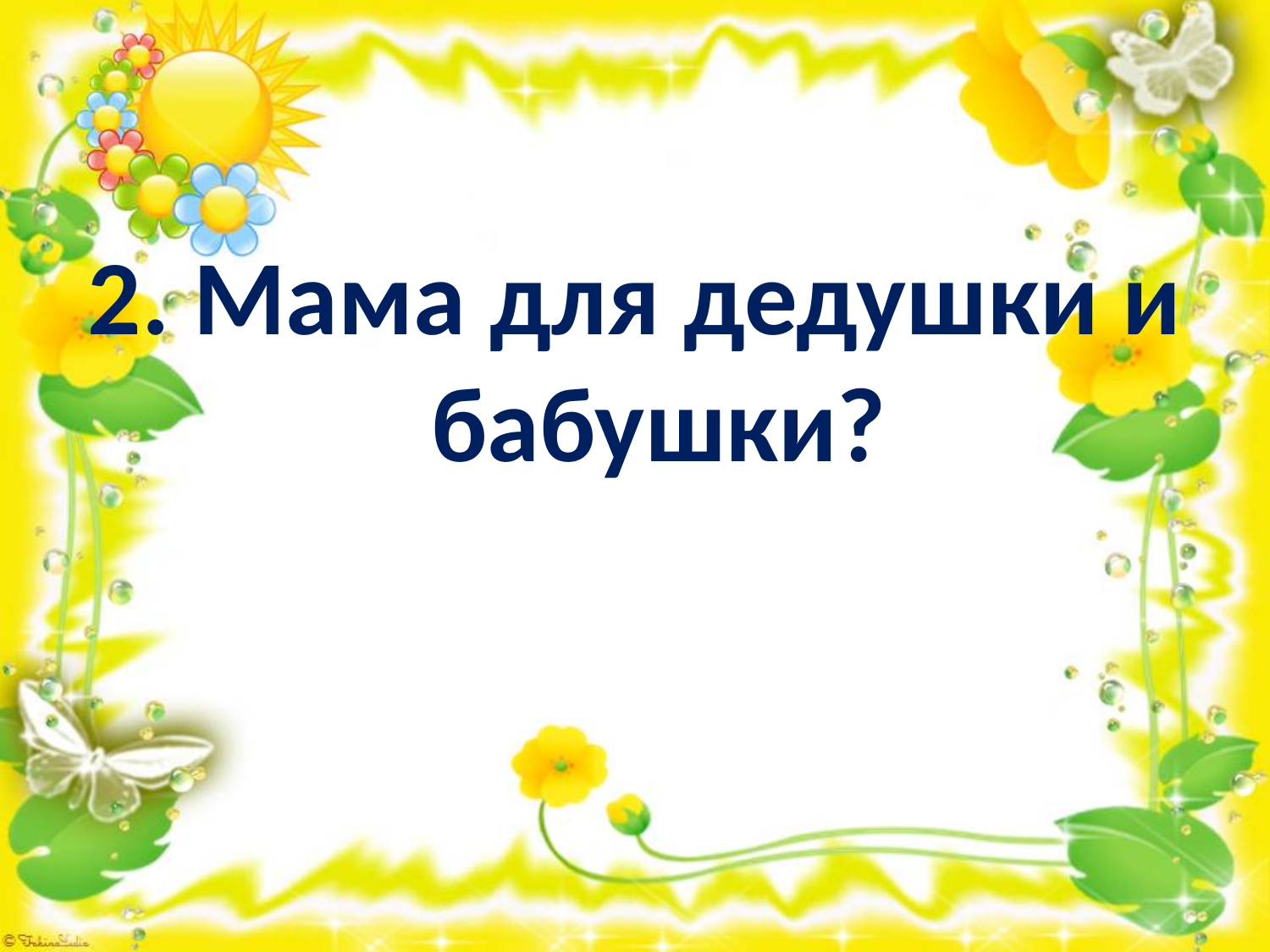

#
2. Мама для дедушки и бабушки?